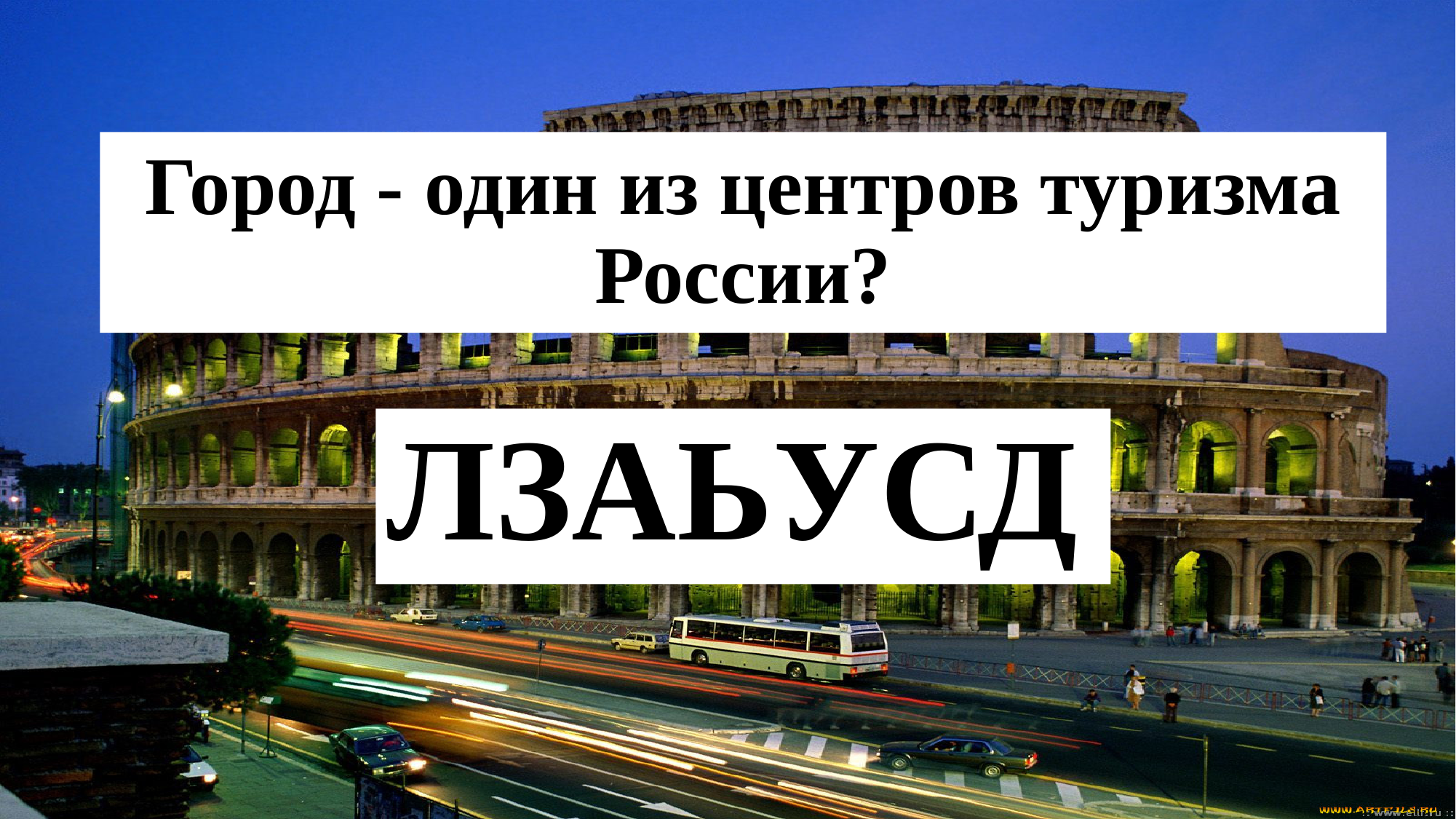

# Город - один из центров туризма России?
ЛЗАЬУСД